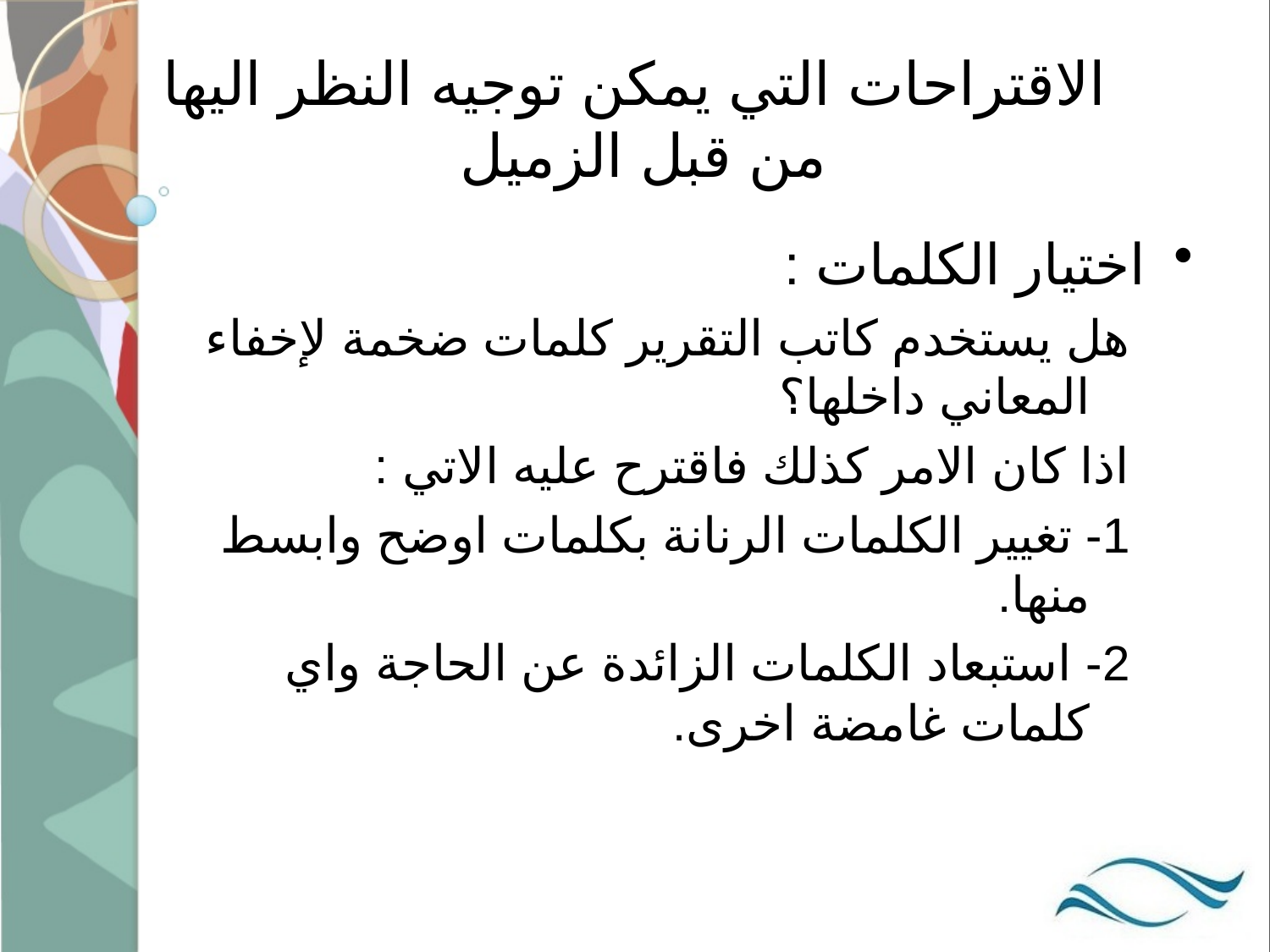

# الاقتراحات التي يمكن توجيه النظر اليها من قبل الزميل
اختيار الكلمات :
هل يستخدم كاتب التقرير كلمات ضخمة لإخفاء المعاني داخلها؟
اذا كان الامر كذلك فاقترح عليه الاتي :
1- تغيير الكلمات الرنانة بكلمات اوضح وابسط منها.
2- استبعاد الكلمات الزائدة عن الحاجة واي كلمات غامضة اخرى.